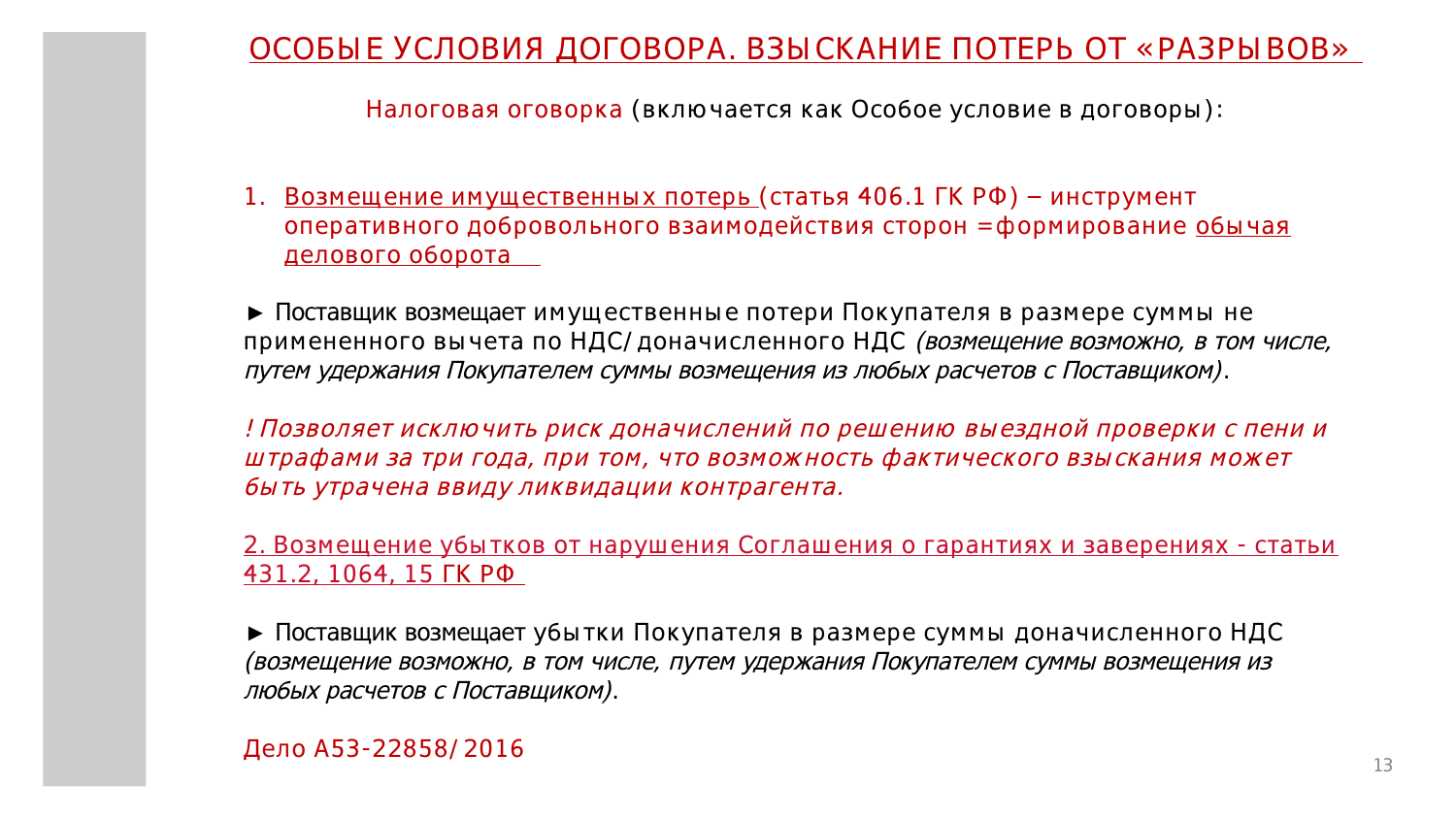

# ОСОБЫЕ УСЛОВИЯ ДОГОВОРА. ВЗЫСКАНИЕ ПОТЕРЬ ОТ «РАЗРЫВОВ»
Налоговая оговорка (включается как Особое условие в договоры):

Возмещение имущественных потерь (статья 406.1 ГК РФ) – инструмент оперативного добровольного взаимодействия сторон =формирование обычая делового оборота

► Поставщик возмещает имущественные потери Покупателя в размере суммы не примененного вычета по НДС/доначисленного НДС (возмещение возможно, в том числе, путем удержания Покупателем суммы возмещения из любых расчетов с Поставщиком).

! Позволяет исключить риск доначислений по решению выездной проверки с пени и штрафами за три года, при том, что возможность фактического взыскания может быть утрачена ввиду ликвидации контрагента.

2. Возмещение убытков от нарушения Соглашения о гарантиях и заверениях - статьи 431.2, 1064, 15 ГК РФ

► Поставщик возмещает убытки Покупателя в размере суммы доначисленного НДС (возмещение возможно, в том числе, путем удержания Покупателем суммы возмещения из любых расчетов с Поставщиком).

Дело А53-22858/2016

13